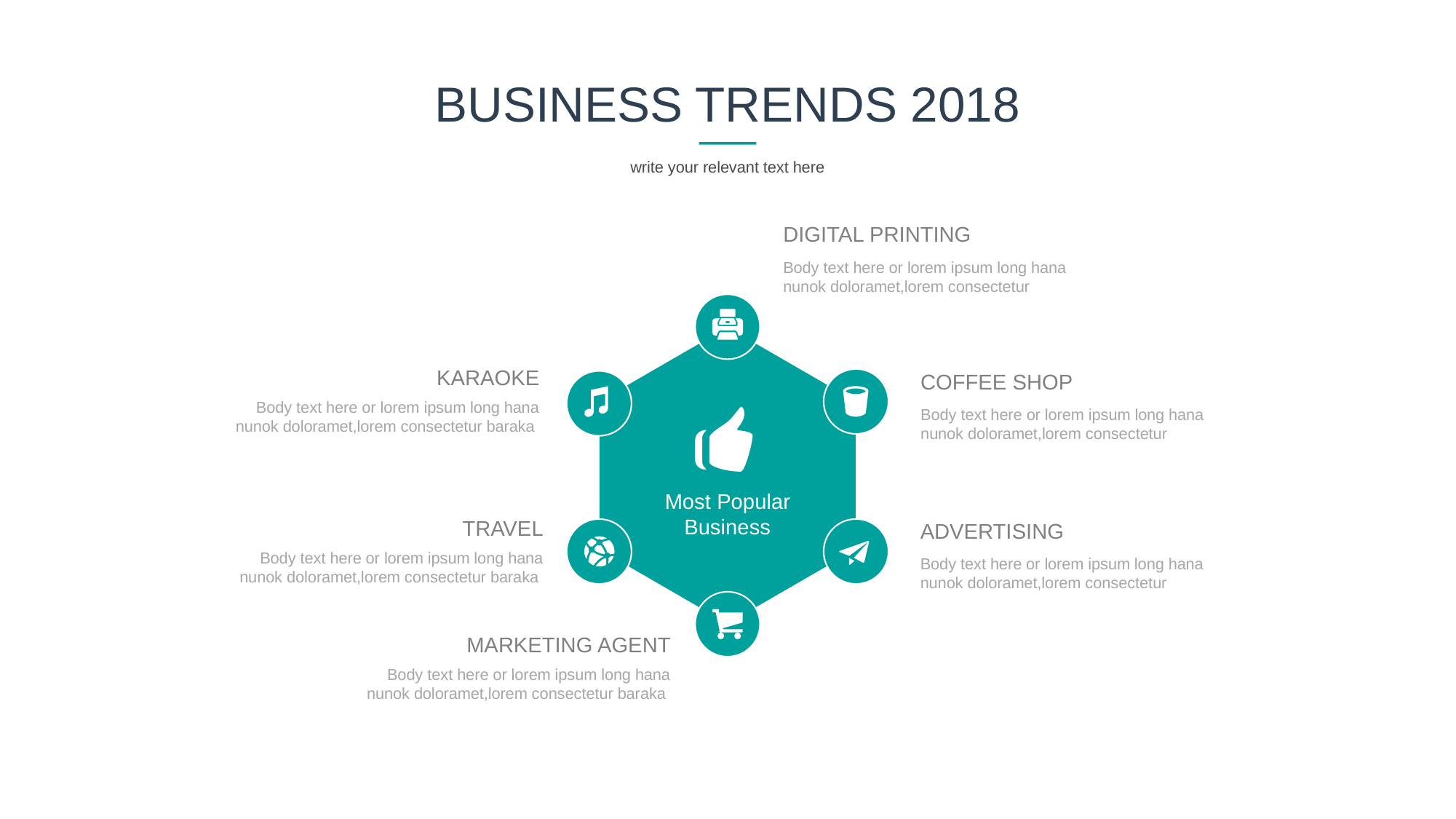

# BUSINESS TRENDS 2018
write your relevant text here
DIGITAL PRINTING
Body text here or lorem ipsum long hana nunok doloramet,lorem consectetur

KARAOKE
COFFEE SHOP

Body text here or lorem ipsum long hana nunok doloramet,lorem consectetur baraka
Body text here or lorem ipsum long hana nunok doloramet,lorem consectetur

Most Popular
Business
TRAVEL
ADVERTISING

Body text here or lorem ipsum long hana nunok doloramet,lorem consectetur baraka
Body text here or lorem ipsum long hana nunok doloramet,lorem consectetur

MARKETING AGENT
Body text here or lorem ipsum long hana nunok doloramet,lorem consectetur baraka